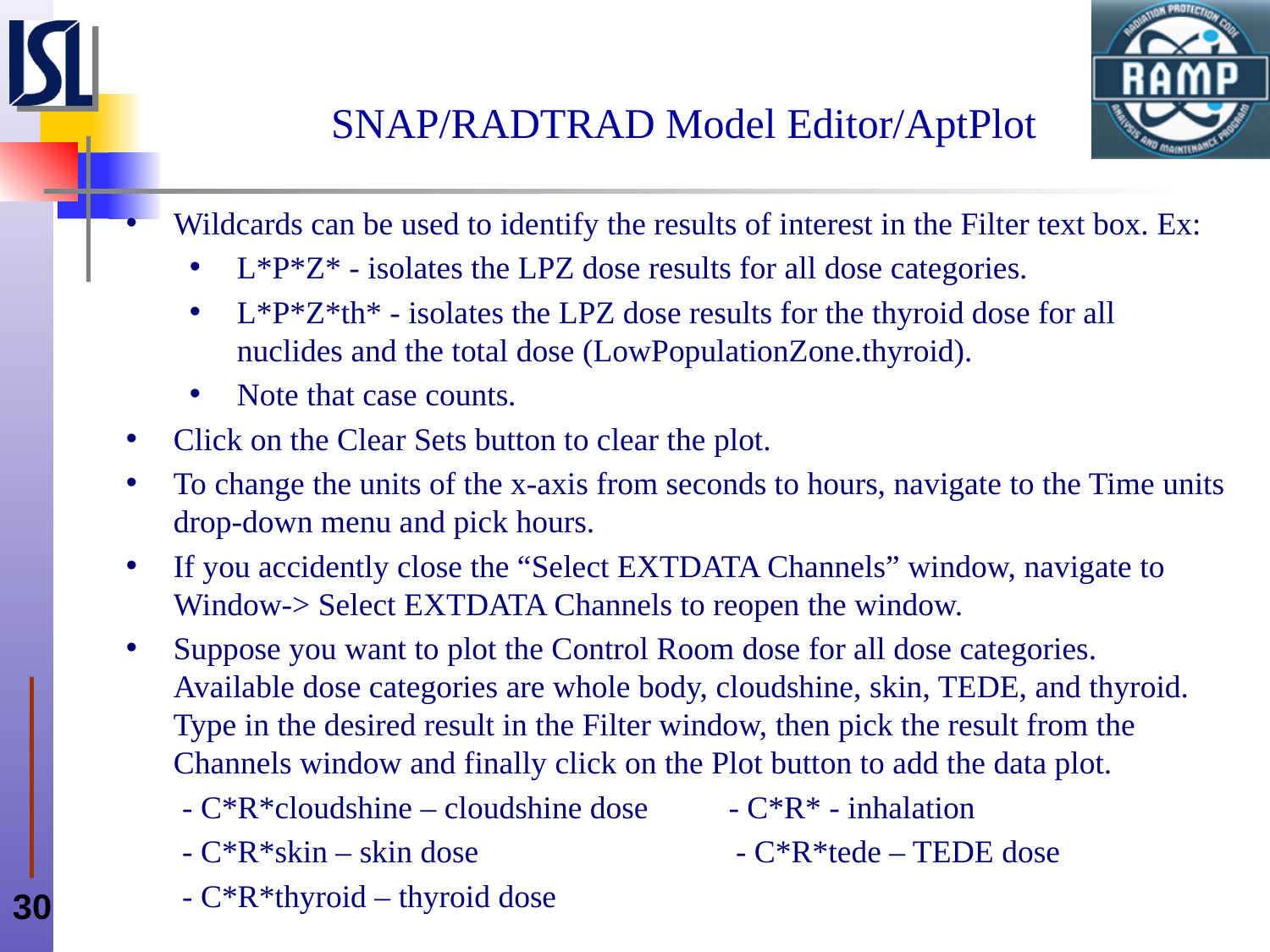

# SNAP/RADTRAD Model Editor/AptPlot
Wildcards can be used to identify the results of interest in the Filter text box. Ex:
L*P*Z* - isolates the LPZ dose results for all dose categories.
L*P*Z*th* - isolates the LPZ dose results for the thyroid dose for all nuclides and the total dose (LowPopulationZone.thyroid).
Note that case counts.
Click on the Clear Sets button to clear the plot.
To change the units of the x-axis from seconds to hours, navigate to the Time units drop-down menu and pick hours.
If you accidently close the “Select EXTDATA Channels” window, navigate to Window-> Select EXTDATA Channels to reopen the window.
Suppose you want to plot the Control Room dose for all dose categories.  Available dose categories are whole body, cloudshine, skin, TEDE, and thyroid.  Type in the desired result in the Filter window, then pick the result from the Channels window and finally click on the Plot button to add the data plot.
       - C*R*cloudshine – cloudshine dose          - C*R* - inhalation
       - C*R*skin – skin dose                                - C*R*tede – TEDE dose
       - C*R*thyroid – thyroid dose